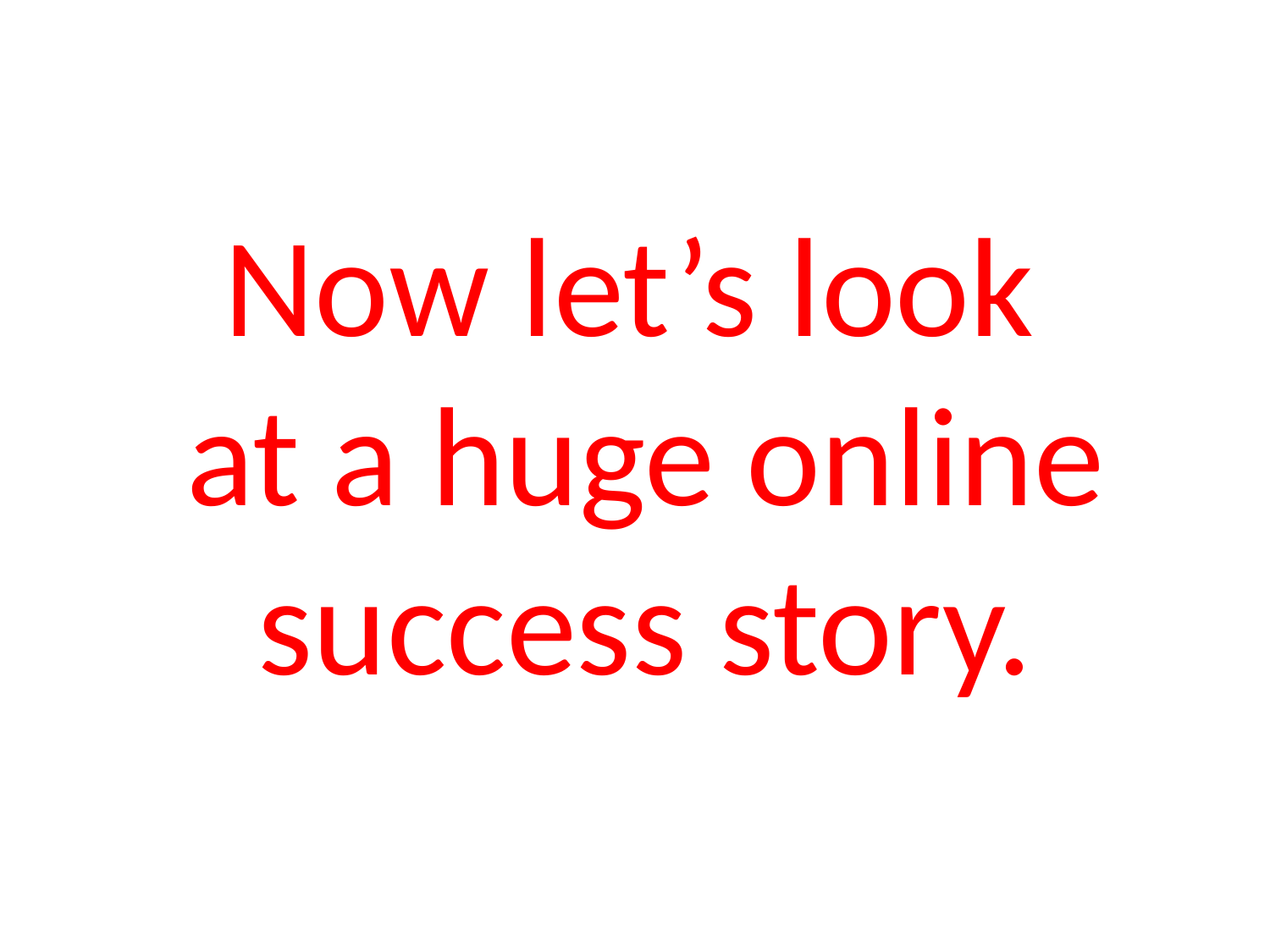

Now let’s look
at a huge online success story.